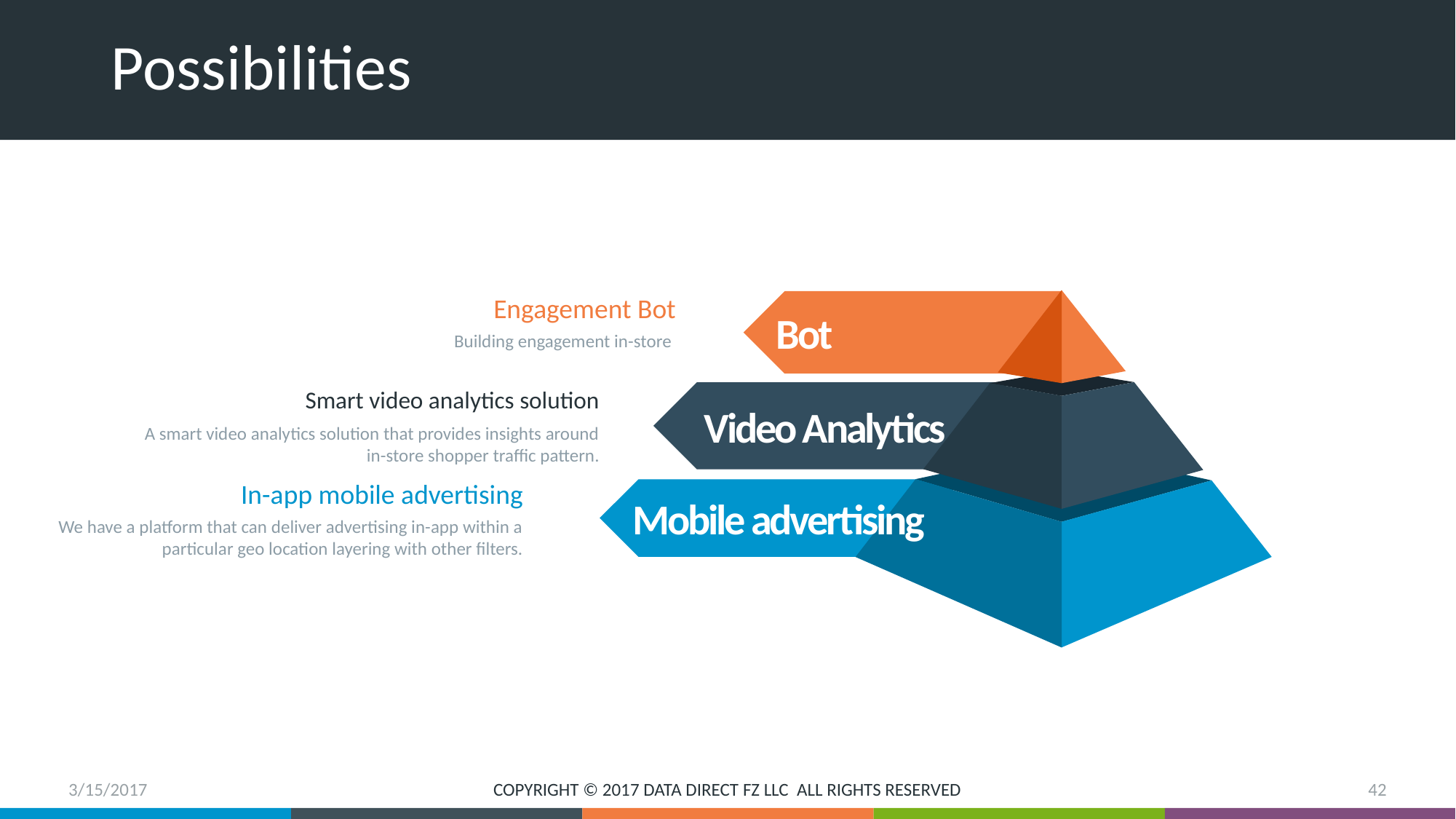

# Possibilities
Engagement Bot
Building engagement in-store

Bot

Smart video analytics solution
A smart video analytics solution that provides insights around in-store shopper traffic pattern.

Video Analytics

In-app mobile advertising
We have a platform that can deliver advertising in-app within a particular geo location layering with other filters.

Mobile advertising
3/15/2017
COPYRIGHT © 2017 DATA DIRECT FZ LLC  ALL RIGHTS RESERVED
42